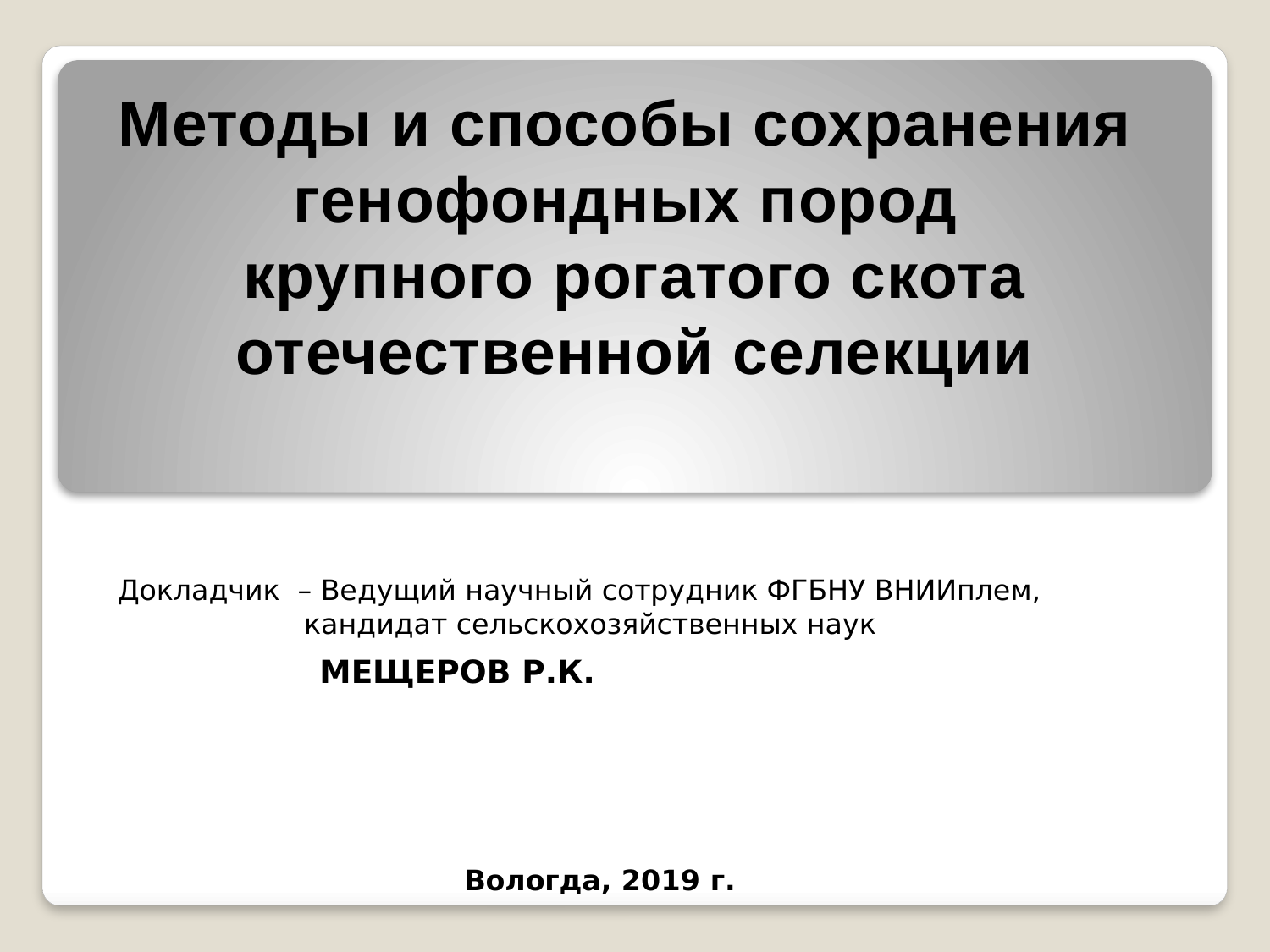

Методы и способы сохранения  генофондных пород
крупного рогатого скота отечественной селекции
Докладчик  – Ведущий научный сотрудник ФГБНУ ВНИИплем,
                     кандидат сельскохозяйственных наук
МЕЩЕРОВ Р.К.
Вологда, 2019 г.